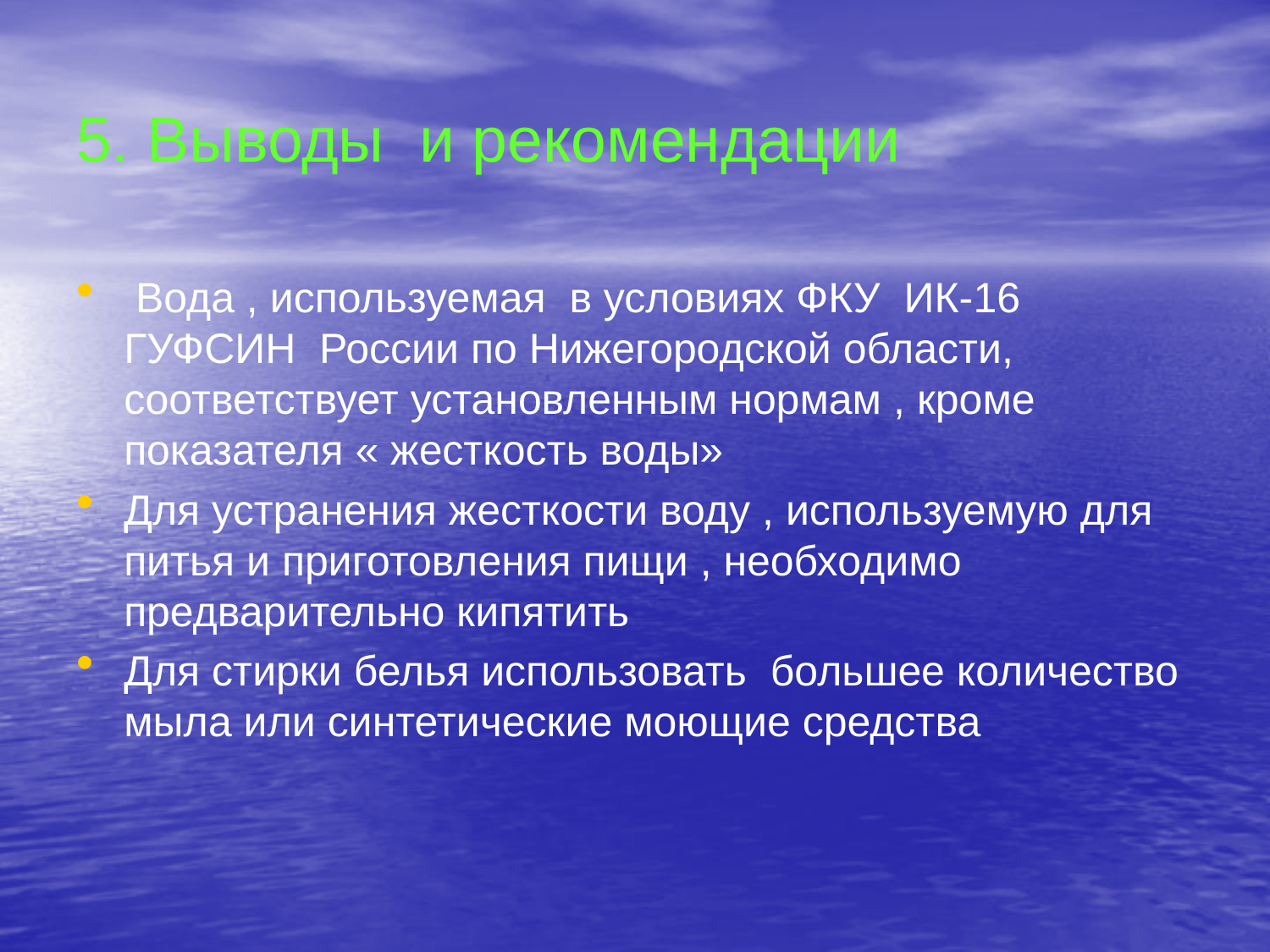

# 5. Выводы  и рекомендации
 Вода , используемая  в условиях ФКУ  ИК-16  ГУФСИН  России по Нижегородской области, соответствует установленным нормам , кроме  показателя « жесткость воды»
Для устранения жесткости воду , используемую для  питья и приготовления пищи , необходимо предварительно кипятить
Для стирки белья использовать  большее количество мыла или синтетические моющие средства